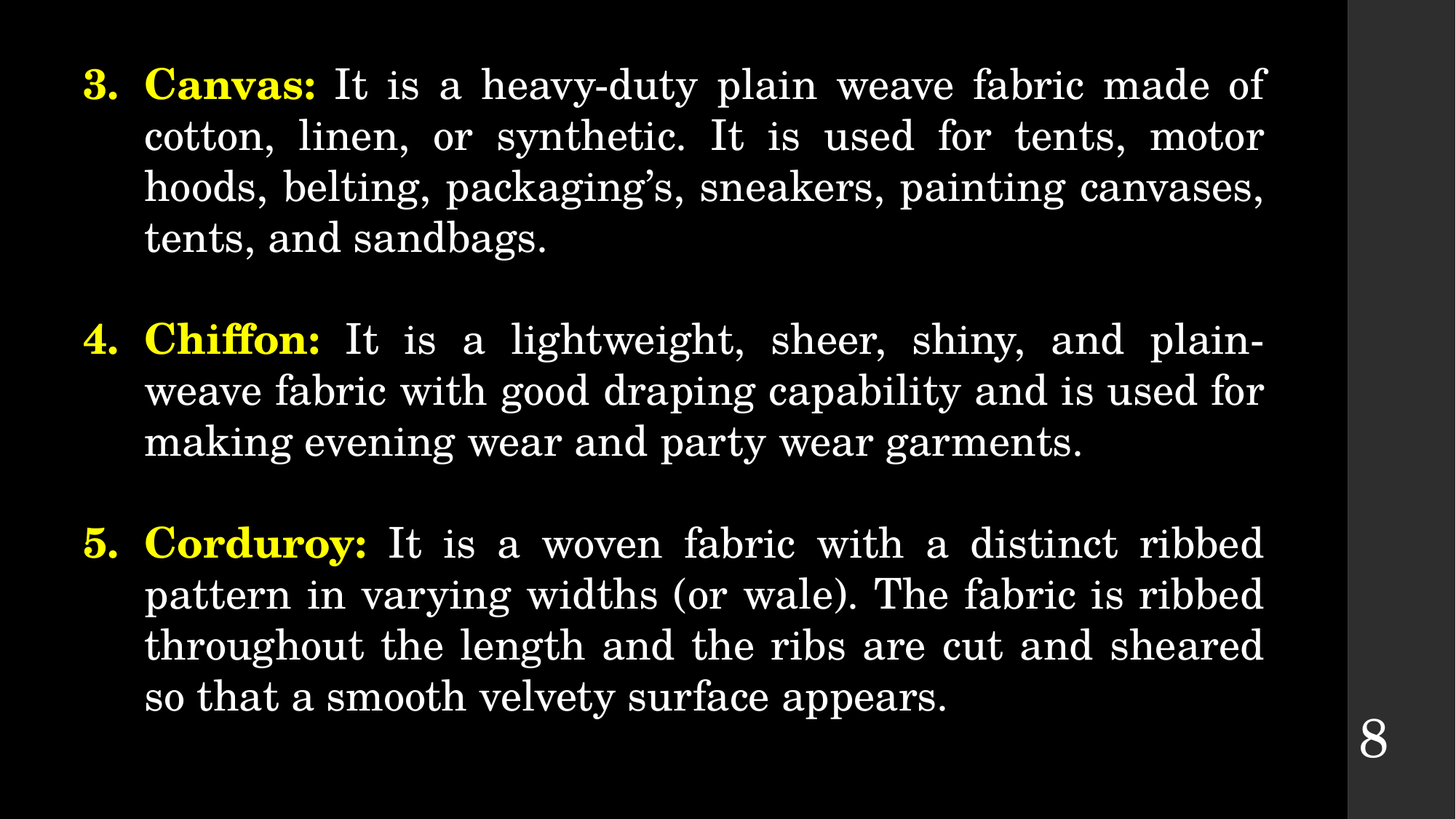

Canvas: It is a heavy-duty plain weave fabric made of cotton, linen, or synthetic. It is used for tents, motor hoods, belting, packaging’s, sneakers, painting canvases, tents, and sandbags.

Chiffon: It is a lightweight, sheer, shiny, and plain-weave fabric with good draping capability and is used for making evening wear and party wear garments.

Corduroy: It is a woven fabric with a distinct ribbed pattern in varying widths (or wale). The fabric is ribbed throughout the length and the ribs are cut and sheared so that a smooth velvety surface appears.
8